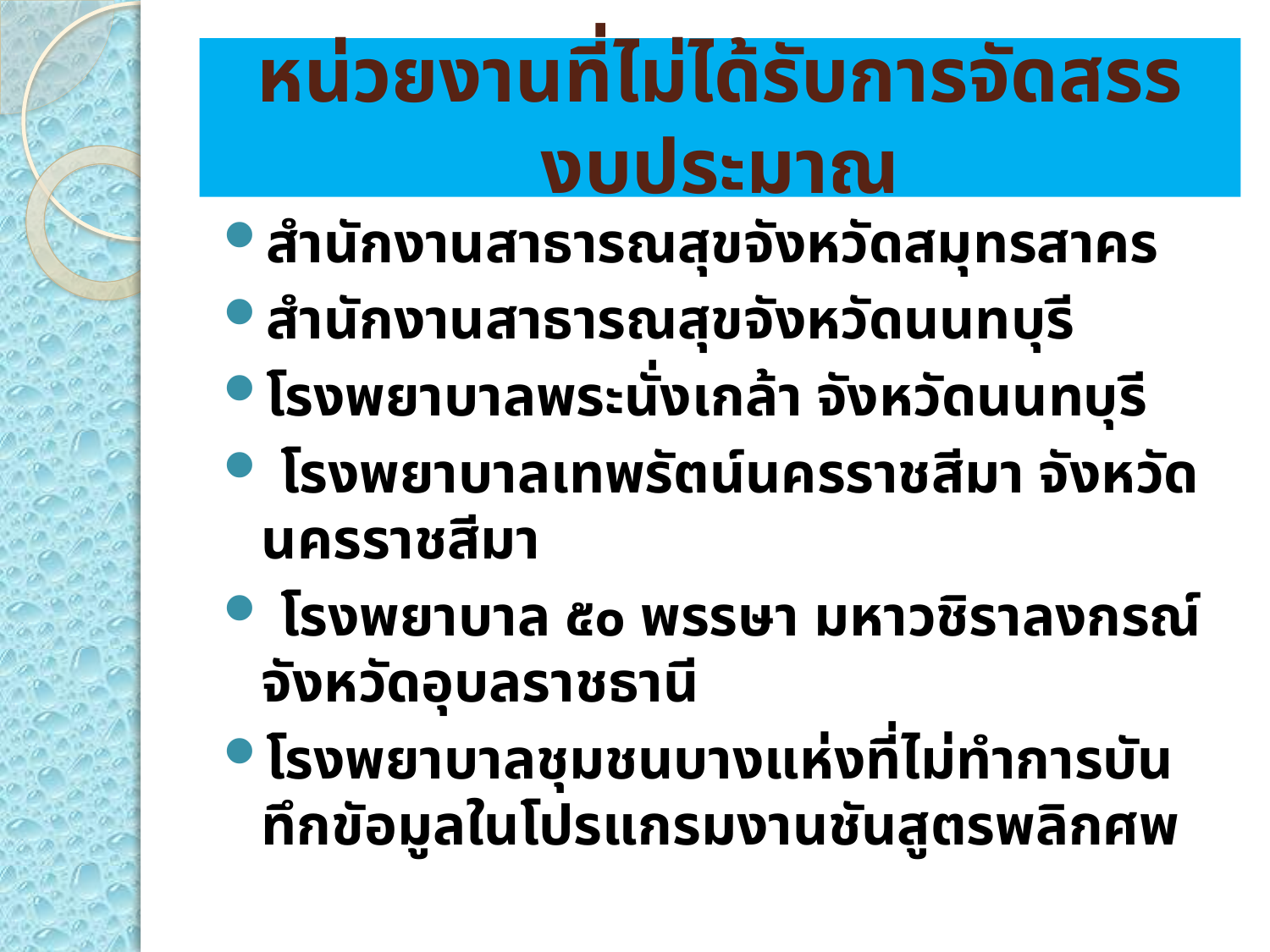

# หน่วยงานที่ไม่ได้รับการจัดสรรงบประมาณ
สำนักงานสาธารณสุขจังหวัดสมุทรสาคร
สำนักงานสาธารณสุขจังหวัดนนทบุรี
โรงพยาบาลพระนั่งเกล้า จังหวัดนนทบุรี
 โรงพยาบาลเทพรัตน์นครราชสีมา จังหวัดนครราชสีมา
 โรงพยาบาล ๕๐ พรรษา มหาวชิราลงกรณ์ จังหวัดอุบลราชธานี
โรงพยาบาลชุมชนบางแห่งที่ไม่ทำการบันทึกขัอมูลในโปรแกรมงานชันสูตรพลิกศพ